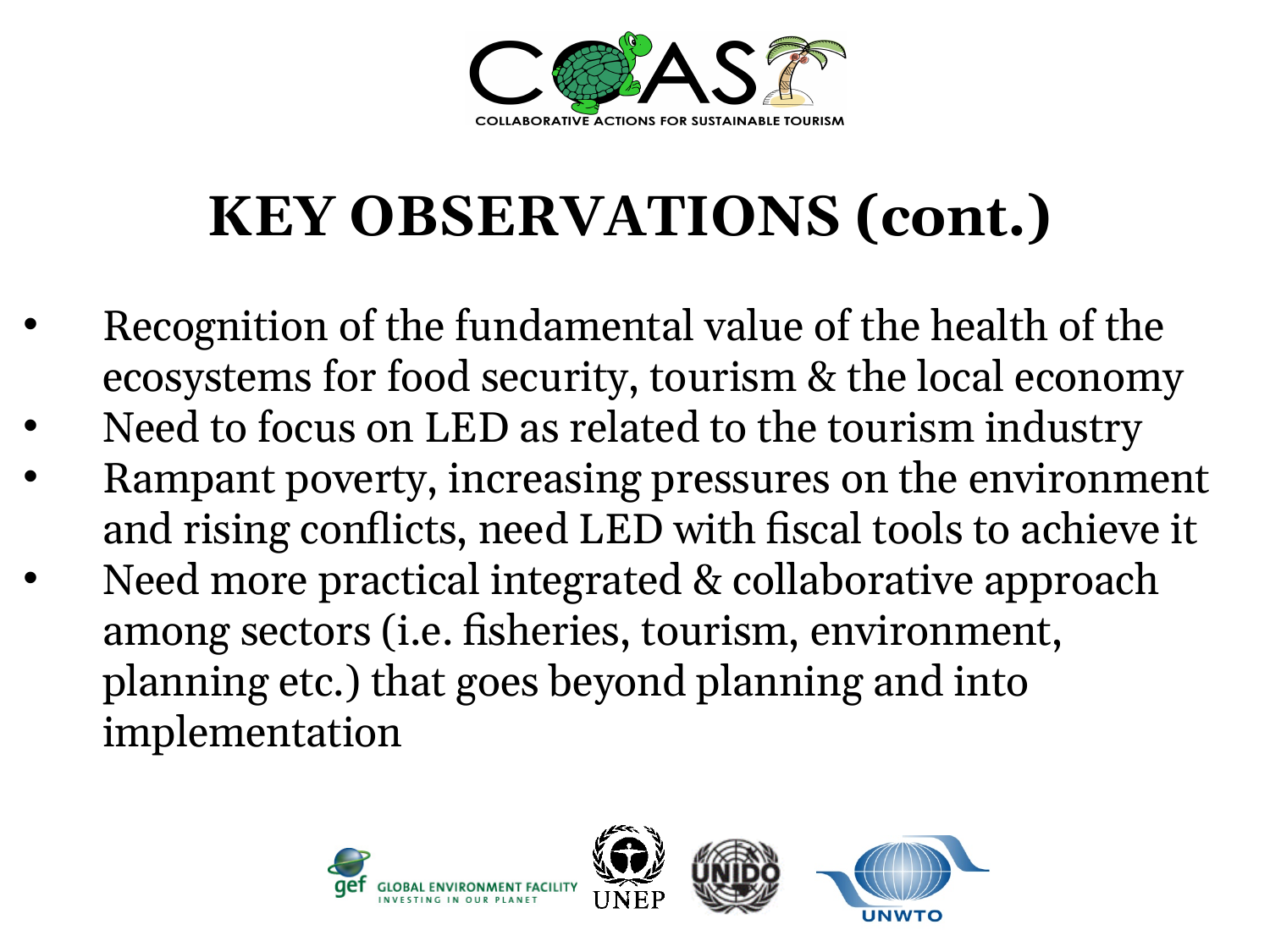

KEY OBSERVATIONS (cont.)

Recognition of the fundamental value of the health of the ecosystems for food security, tourism & the local economy
Need to focus on LED as related to the tourism industry
Rampant poverty, increasing pressures on the environment and rising conflicts, need LED with fiscal tools to achieve it
Need more practical integrated & collaborative approach among sectors (i.e. fisheries, tourism, environment, planning etc.) that goes beyond planning and into implementation

#